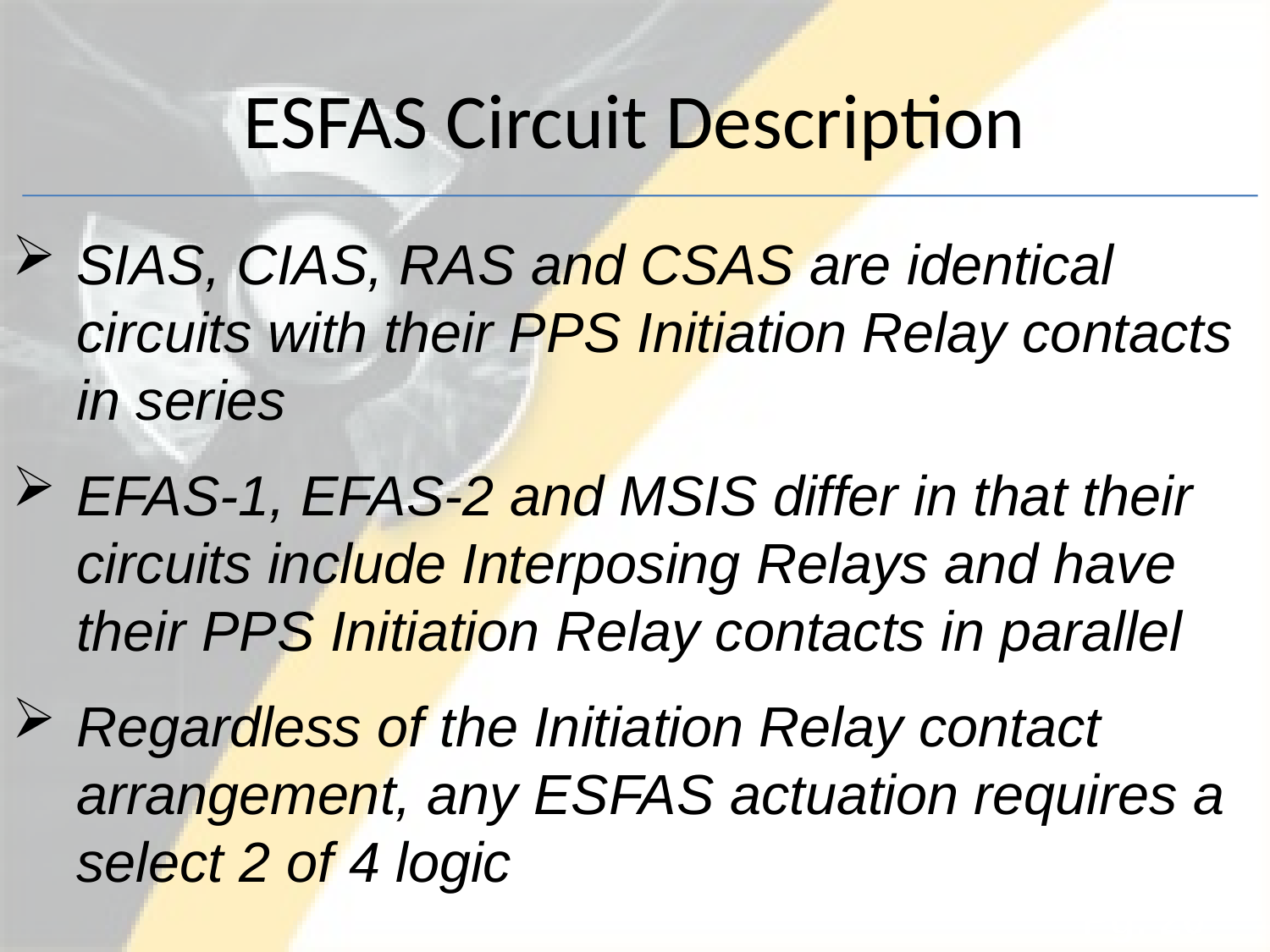

# ESFAS Circuit Description

SIAS, CIAS, RAS and CSAS are identical circuits with their PPS Initiation Relay contacts in series
EFAS-1, EFAS-2 and MSIS differ in that their circuits include Interposing Relays and have their PPS Initiation Relay contacts in parallel
Regardless of the Initiation Relay contact arrangement, any ESFAS actuation requires a select 2 of 4 logic
Pg. 20